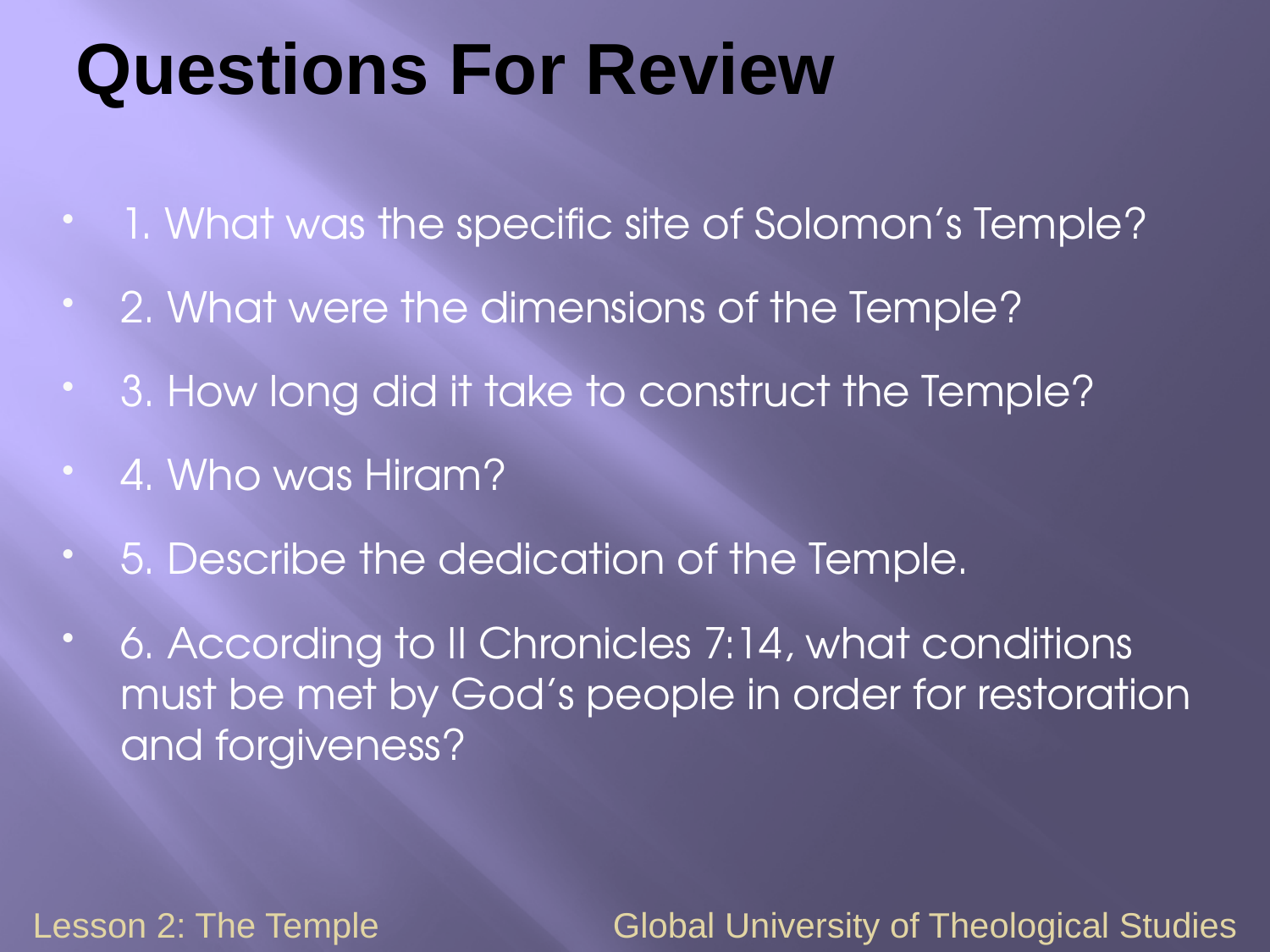

# Questions For Review
1. What was the specific site of Solomon’s Temple?

2. What were the dimensions of the Temple?

3. How long did it take to construct the Temple?

4. Who was Hiram?

5. Describe the dedication of the Temple.

6. According to II Chronicles 7:14, what conditions must be met by God’s people in order for restoration and forgiveness?
Lesson 2: The Temple                        Global University of Theological Studies